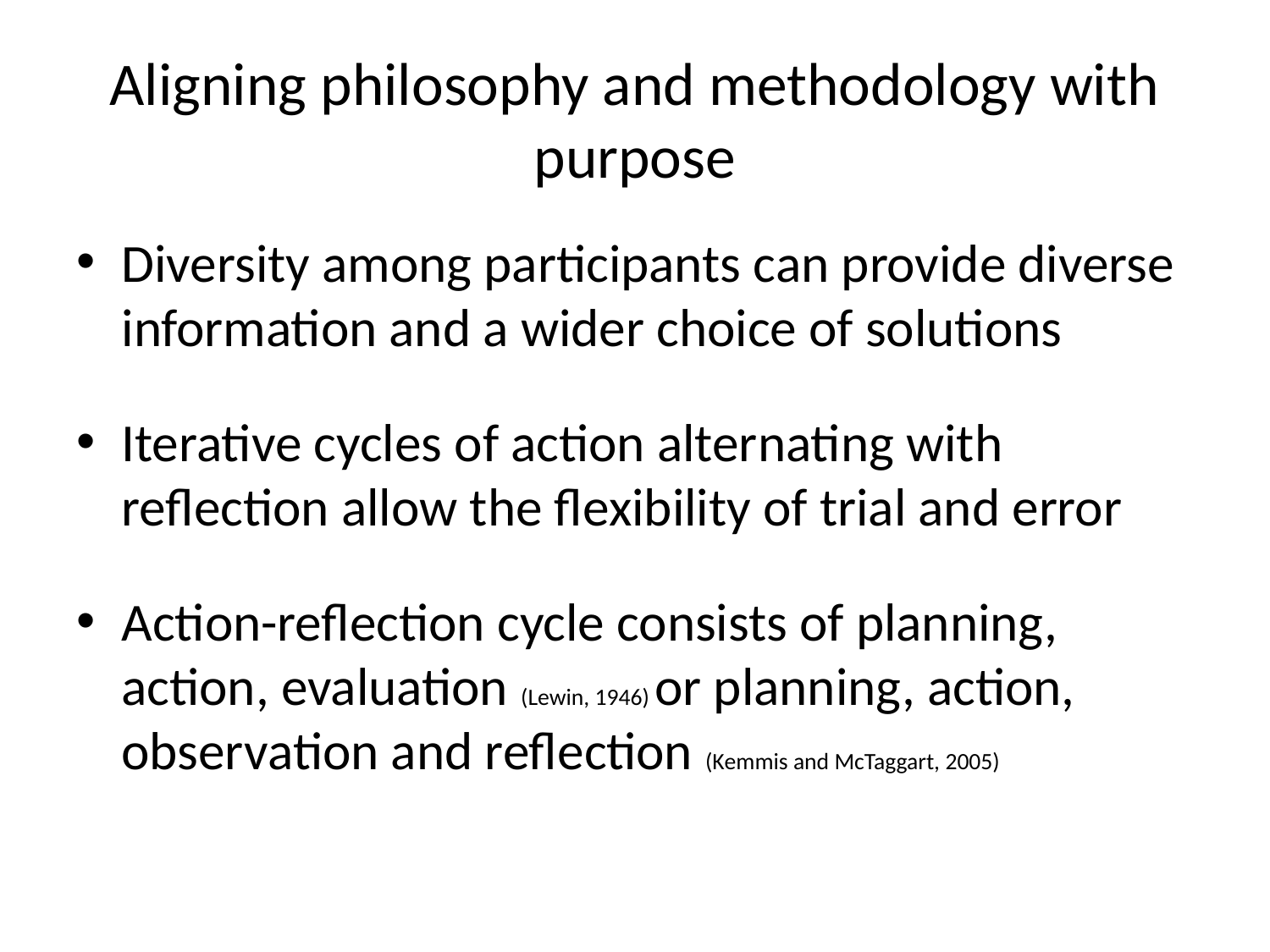

# Aligning philosophy and methodology with purpose
Diversity among participants can provide diverse information and a wider choice of solutions
Iterative cycles of action alternating with reflection allow the flexibility of trial and error
Action-reflection cycle consists of planning, action, evaluation (Lewin, 1946) or planning, action, observation and reflection (Kemmis and McTaggart, 2005)